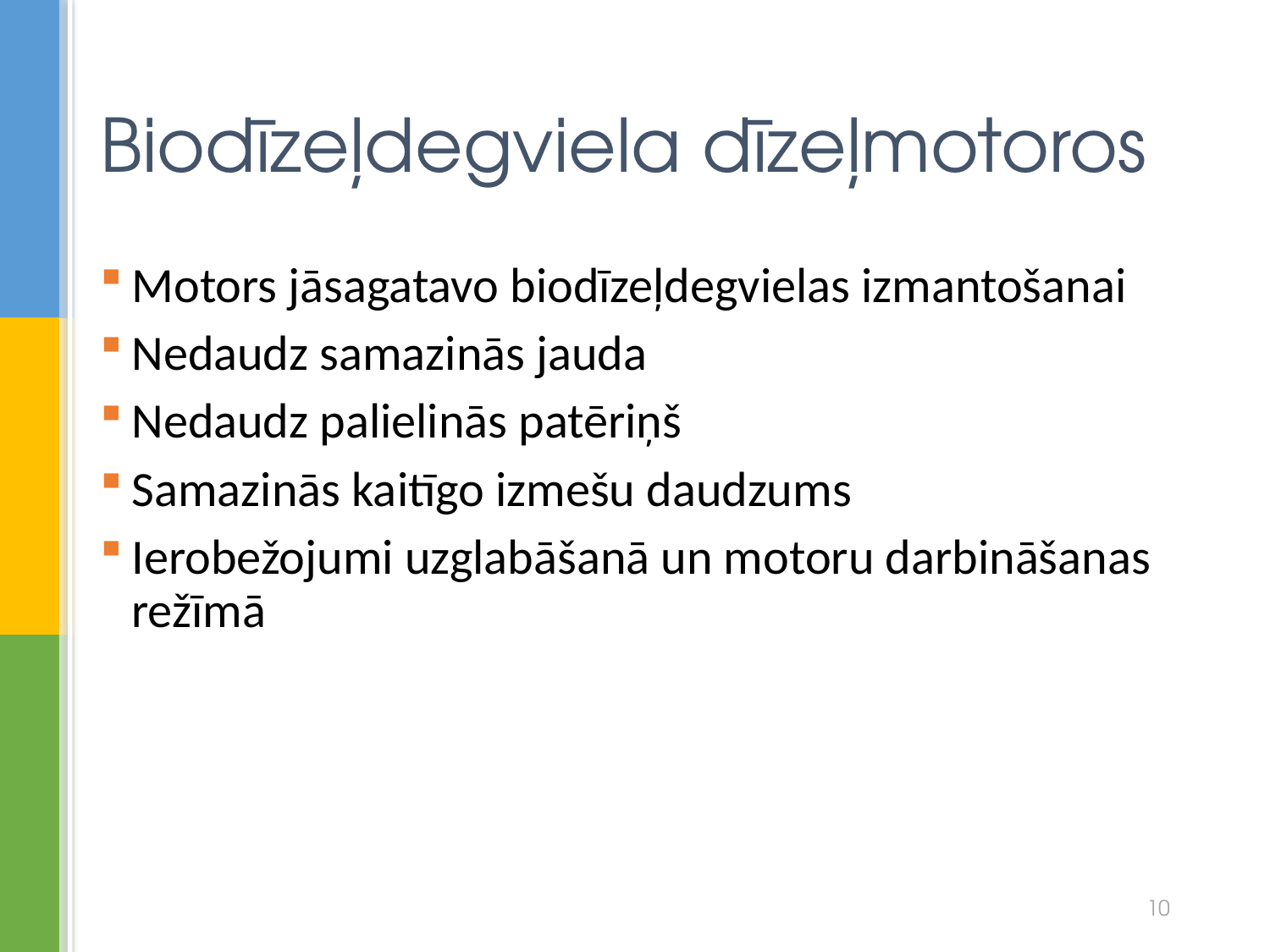

# Biodīzeļdegviela dīzeļmotoros
Motors jāsagatavo biodīzeļdegvielas izmantošanai
Nedaudz samazinās jauda
Nedaudz palielinās patēriņš
Samazinās kaitīgo izmešu daudzums
Ierobežojumi uzglabāšanā un motoru darbināšanas režīmā

10